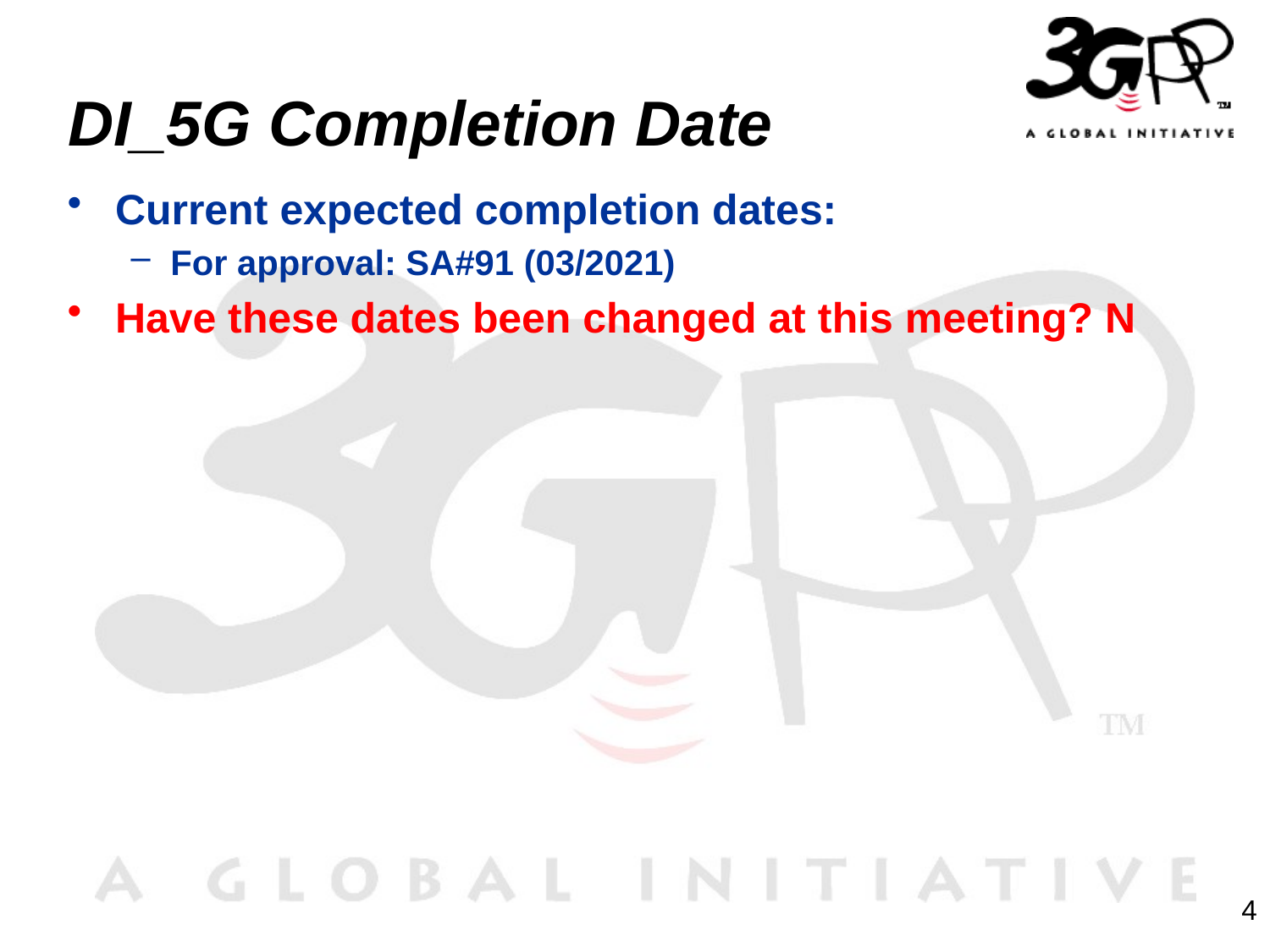

# DI_5G Completion Date
Current expected completion dates:
For approval: SA#91 (03/2021)
Have these dates been changed at this meeting? N

4